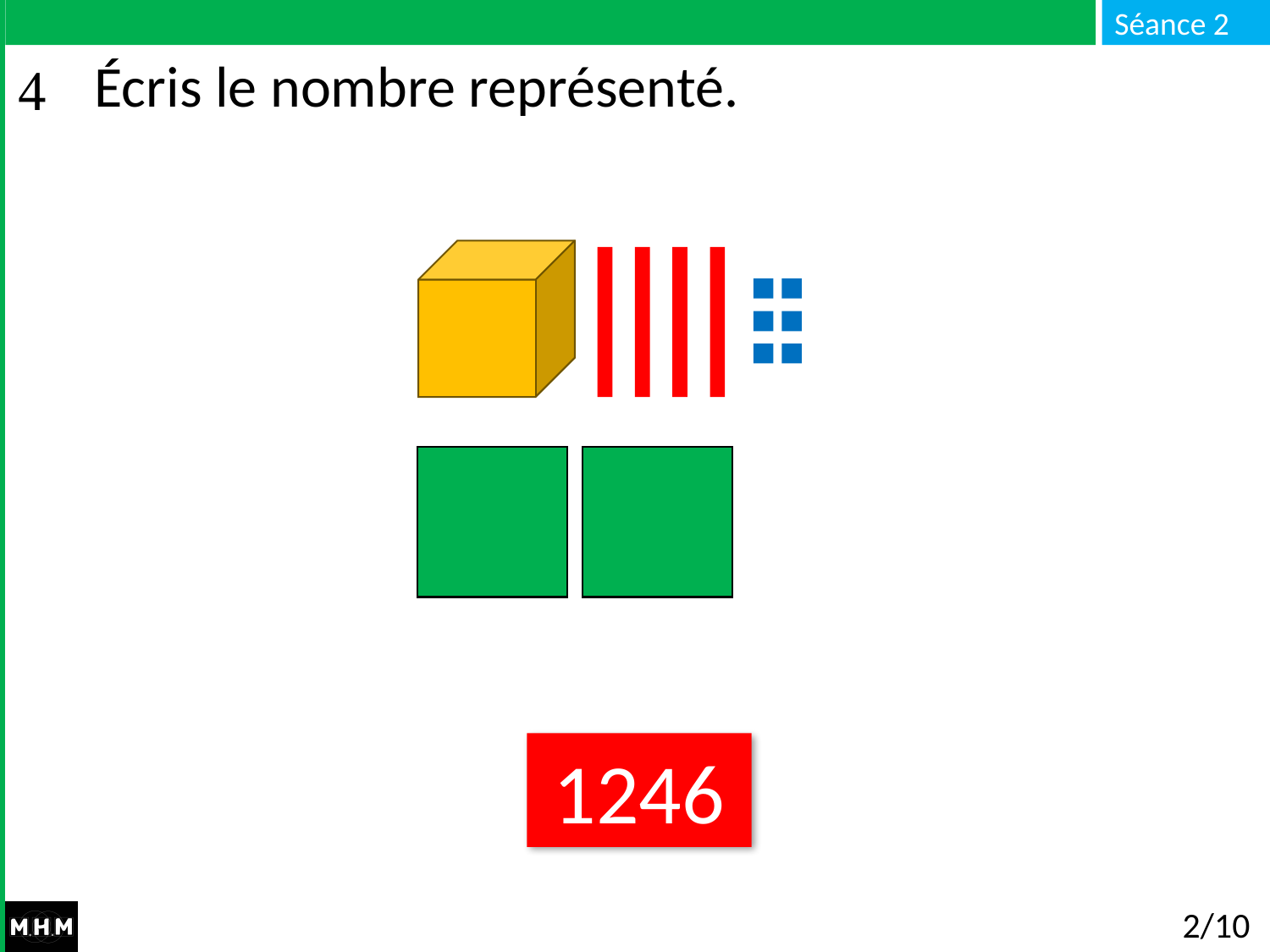

# Écris le nombre représenté.

1246
2/10